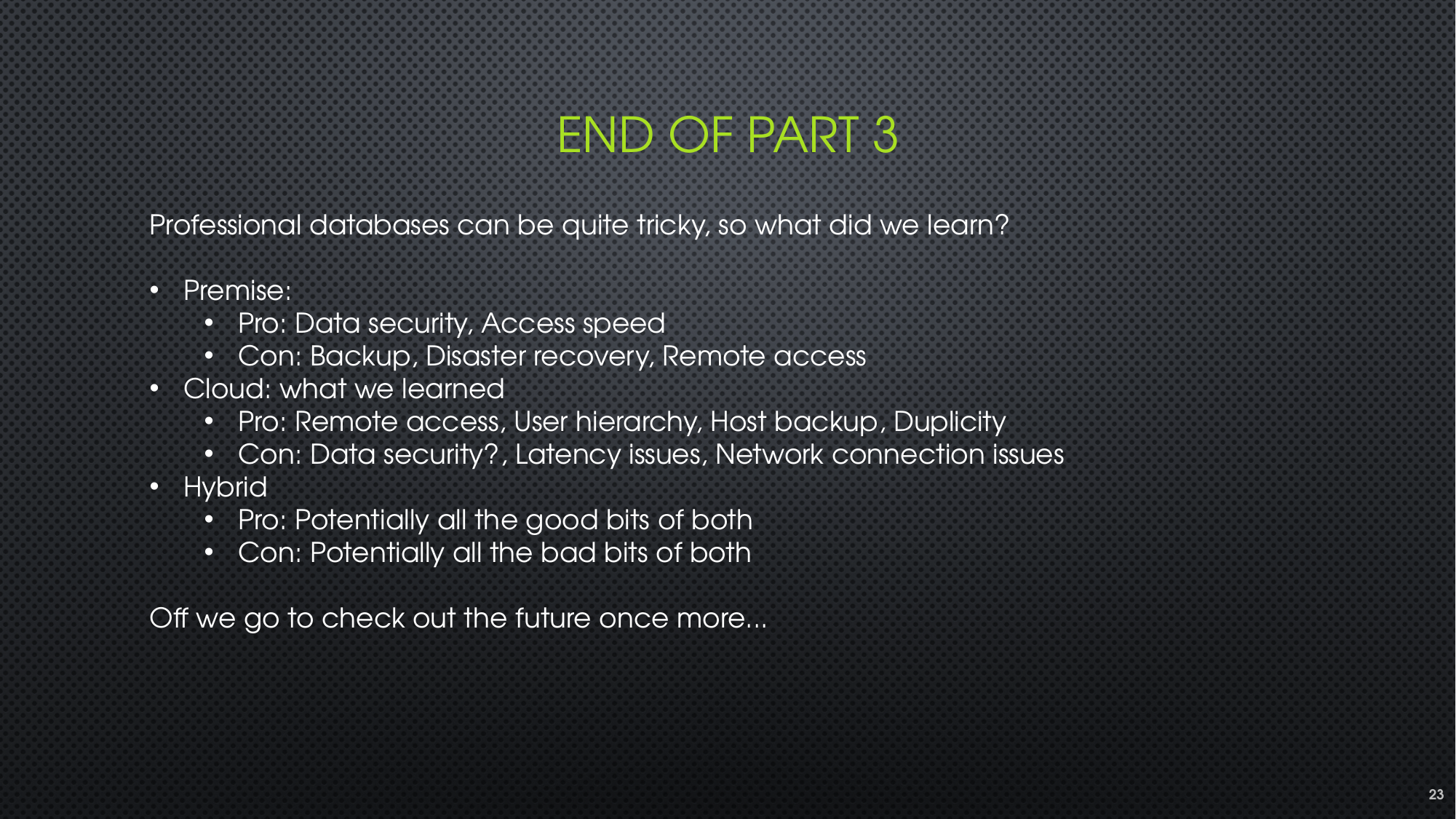

# End of Part 3
Professional databases can be quite tricky, so what did we learn?

Premise:
Pro: Data security, Access speed
Con: Backup, Disaster recovery, Remote access
Cloud: what we learned
Pro: Remote access, User hierarchy, Host backup, Duplicity
Con: Data security?, Latency issues, Network connection issues
Hybrid
Pro: Potentially all the good bits of both
Con: Potentially all the bad bits of both

Off we go to check out the future once more...
23